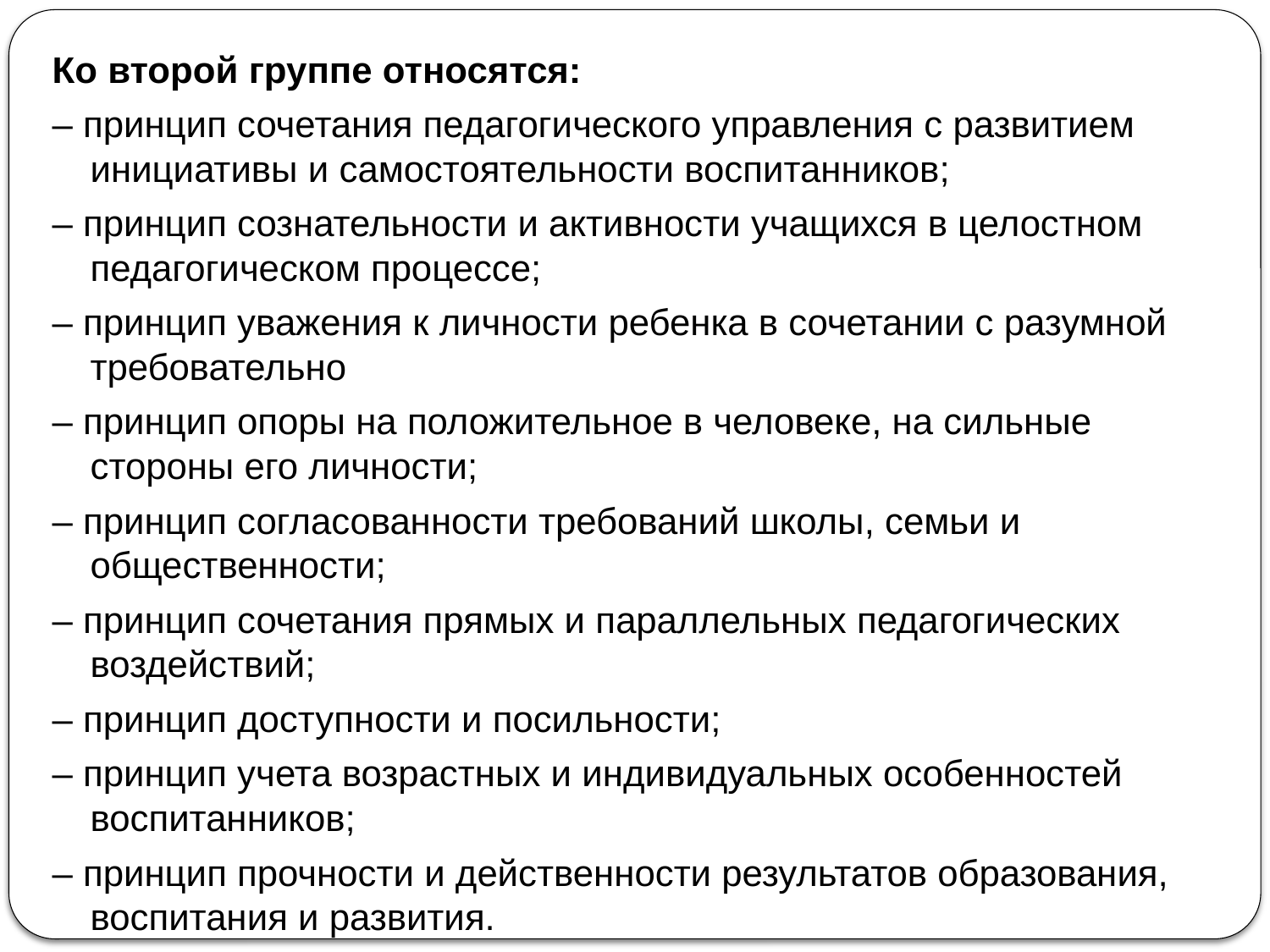

Ко второй группе относятся:
– принцип сочетания педагогического управления с развитием инициативы и самостоятельности воспитанников;
– принцип сознательности и активности учащихся в целостном педагогическом процессе;
– принцип уважения к личности ребенка в сочетании с разумной требовательно
– принцип опоры на положительное в человеке, на сильные стороны его личности;
– принцип согласованности требований школы, семьи и общественности;
– принцип сочетания прямых и параллельных педагогических воздействий;
– принцип доступности и посильности;
– принцип учета возрастных и индивидуальных особенностей воспитанников;
– принцип прочности и действенности результатов образования, воспитания и развития.